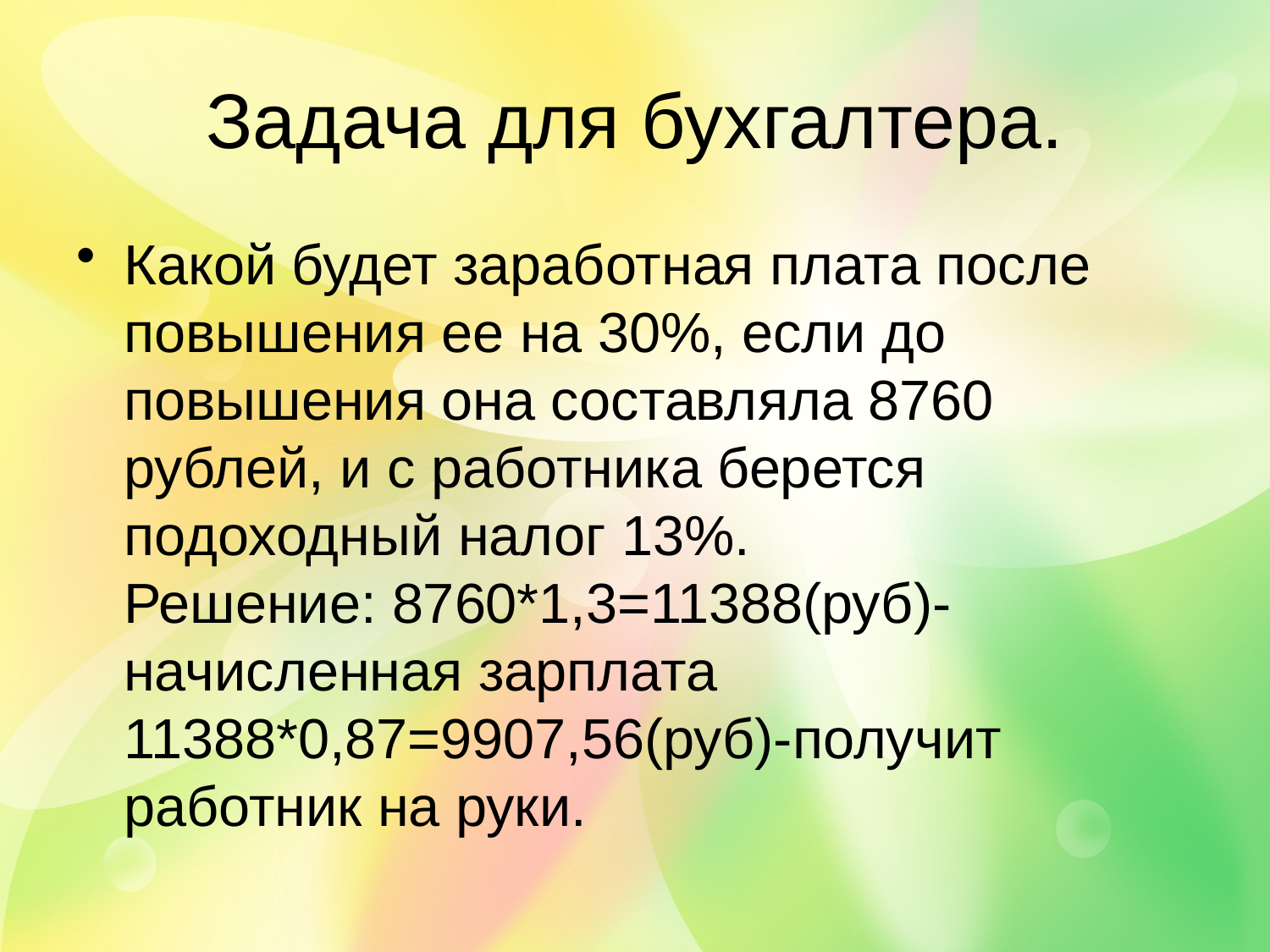

# Задача для бухгалтера.
Какой будет заработная плата после повышения ее на 30%, если до повышения она составляла 8760 рублей, и с работника берется подоходный налог 13%.
Решение: 8760*1,3=11388(руб)-начисленная зарплата
11388*0,87=9907,56(руб)-получит работник на руки.